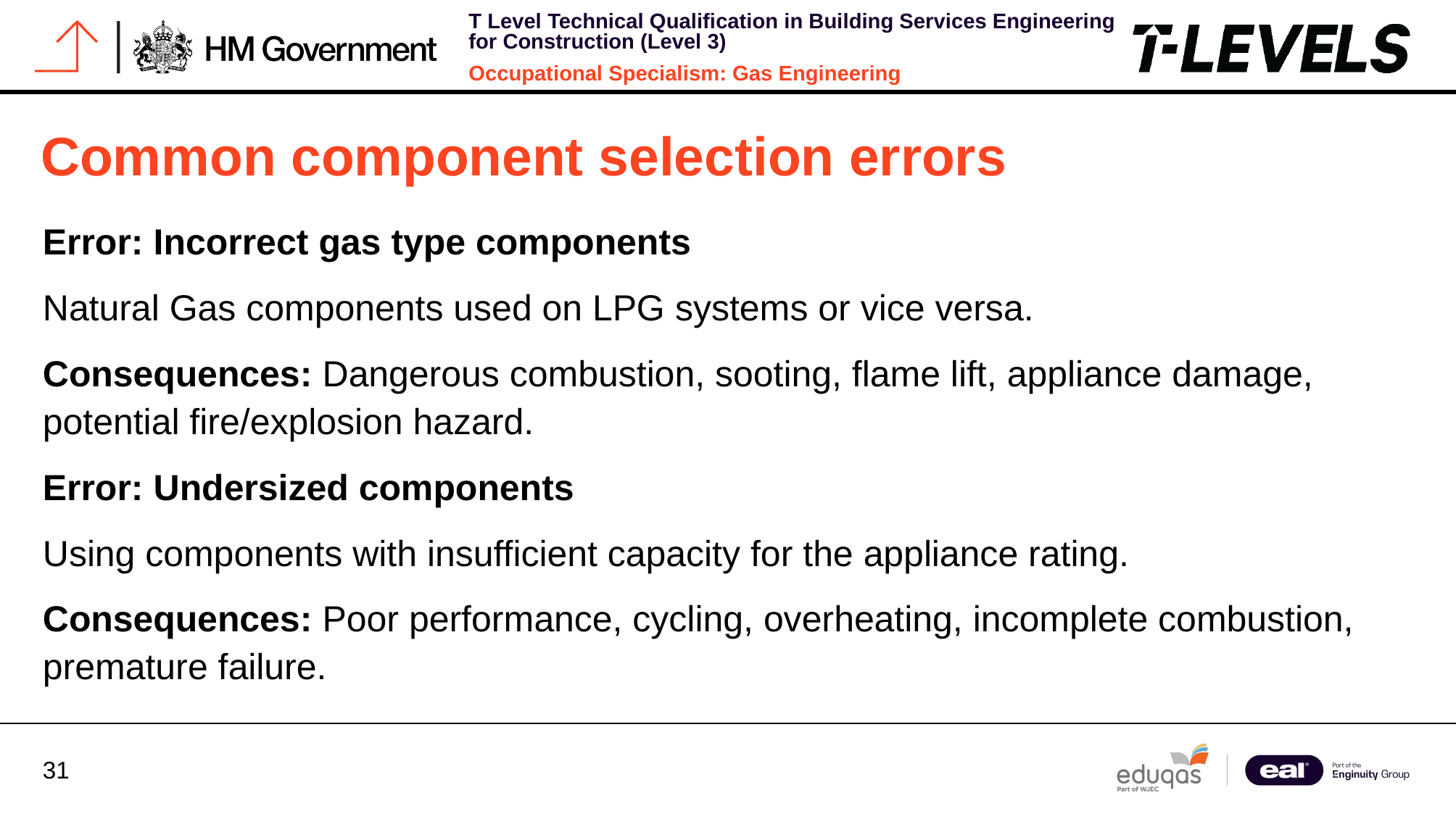

# Common component selection errors
Error: Incorrect gas type components
Natural Gas components used on LPG systems or vice versa.
Consequences: Dangerous combustion, sooting, flame lift, appliance damage, potential fire/explosion hazard.
Error: Undersized components
Using components with insufficient capacity for the appliance rating.
Consequences: Poor performance, cycling, overheating, incomplete combustion, premature failure.